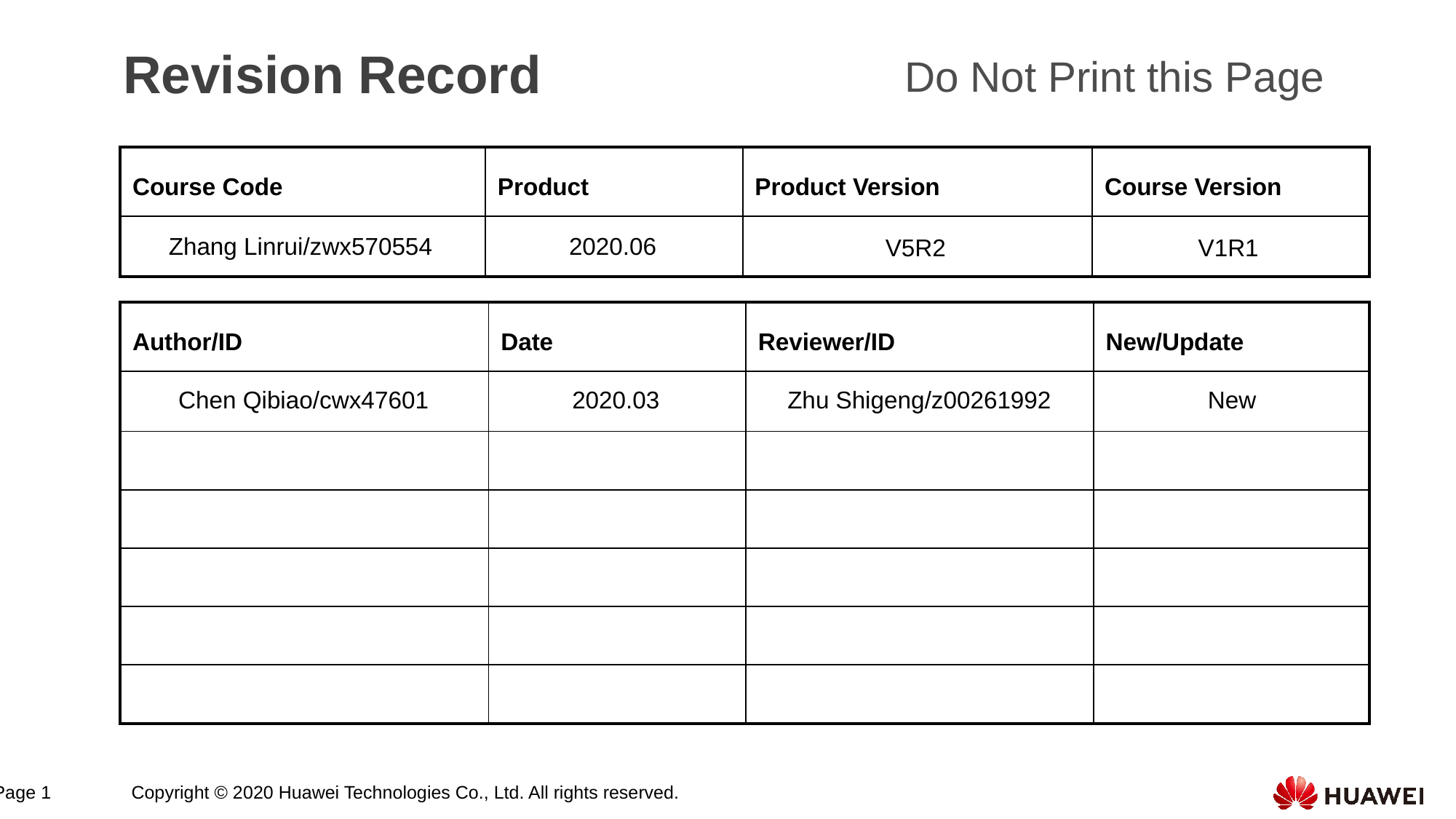

Zhang Linrui/zwx570554
2020.06
Chen Qibiao/cwx47601
2020.03
Zhu Shigeng/z00261992
New